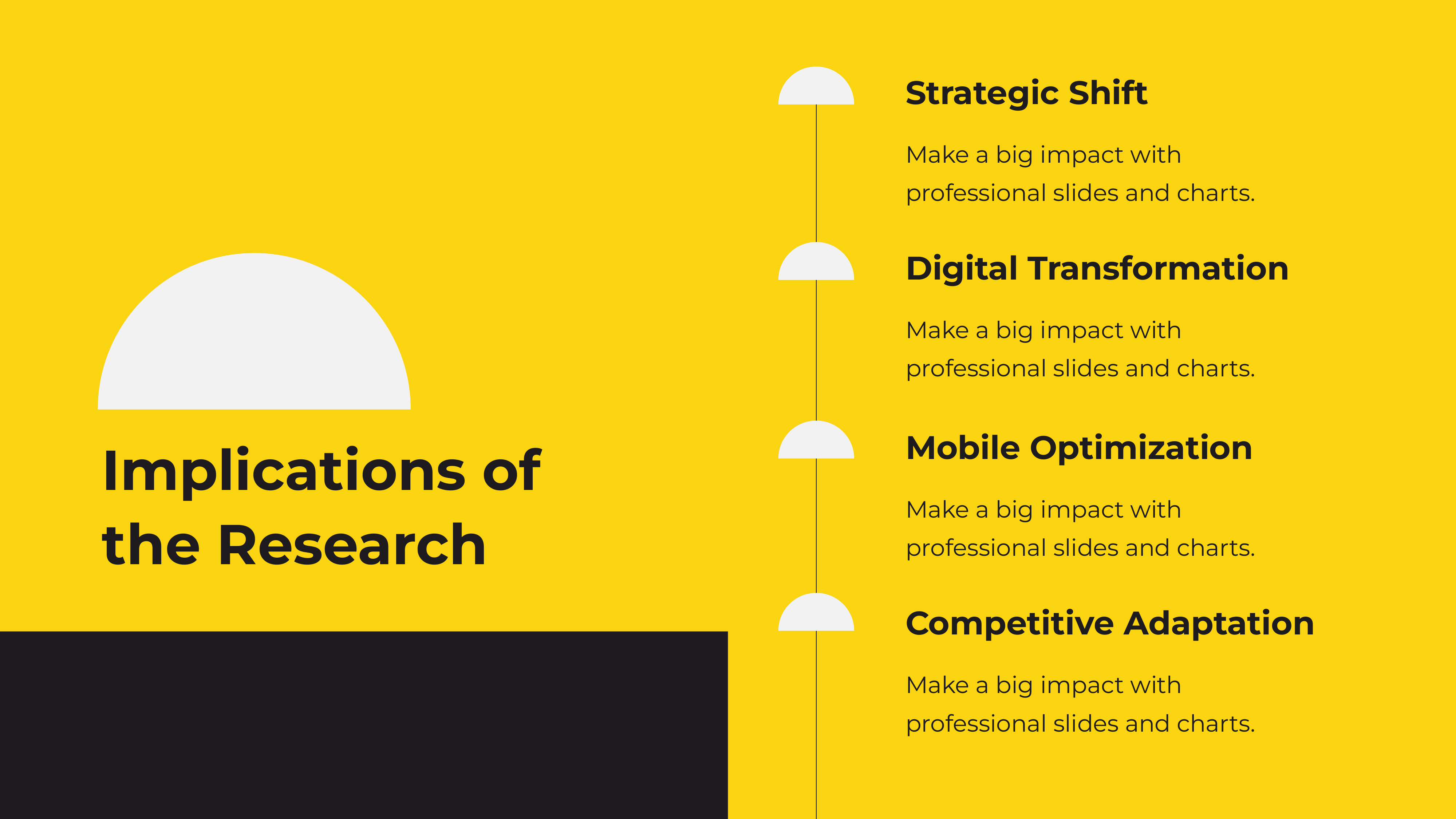

Strategic Shift
Make a big impact with professional slides and charts.

Digital Transformation

Make a big impact with professional slides and charts.

Mobile Optimization
Implications of the Research
Make a big impact with professional slides and charts.

Competitive Adaptation

Make a big impact with professional slides and charts.